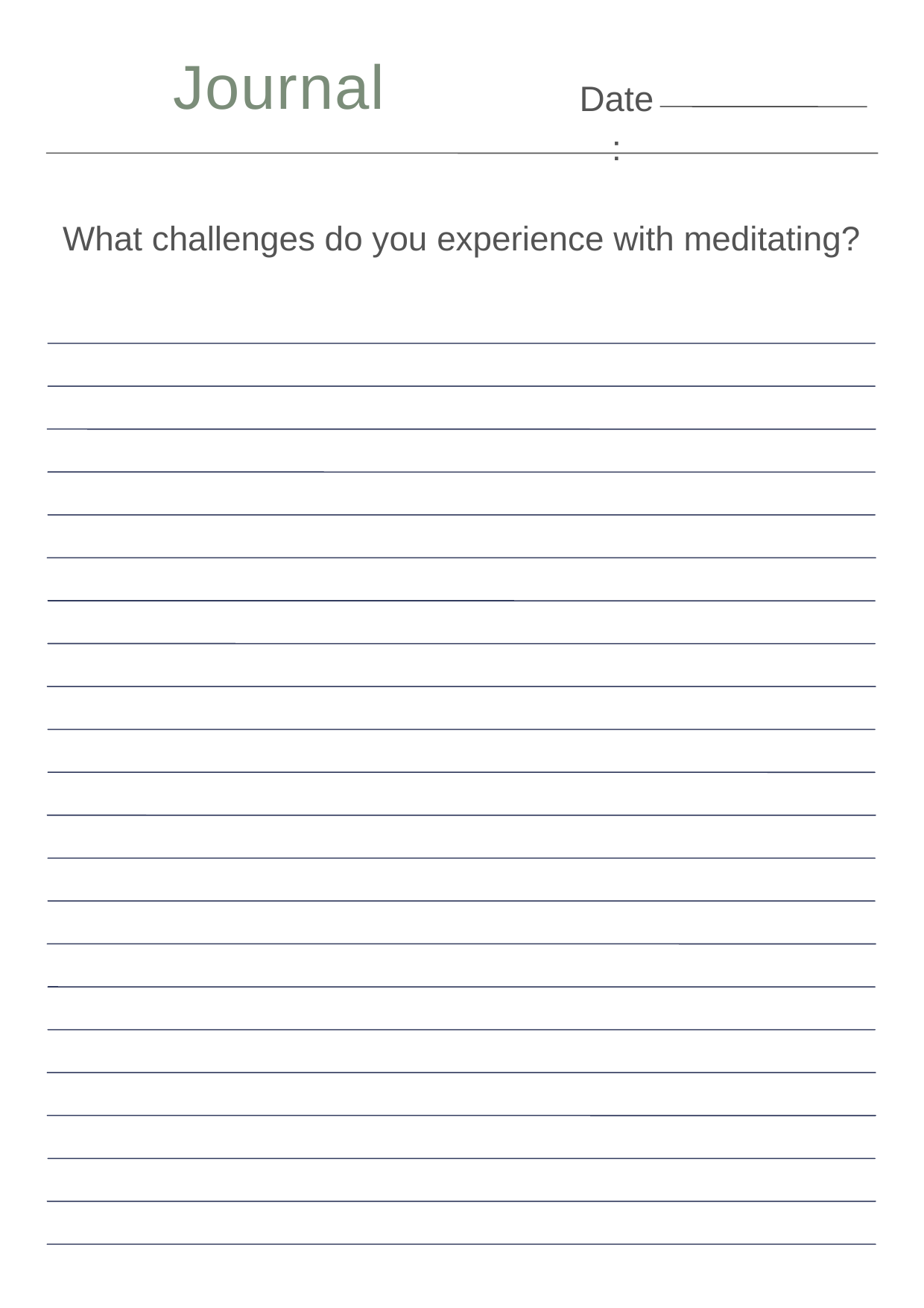

Journal
Date:

What challenges do you experience with meditating?